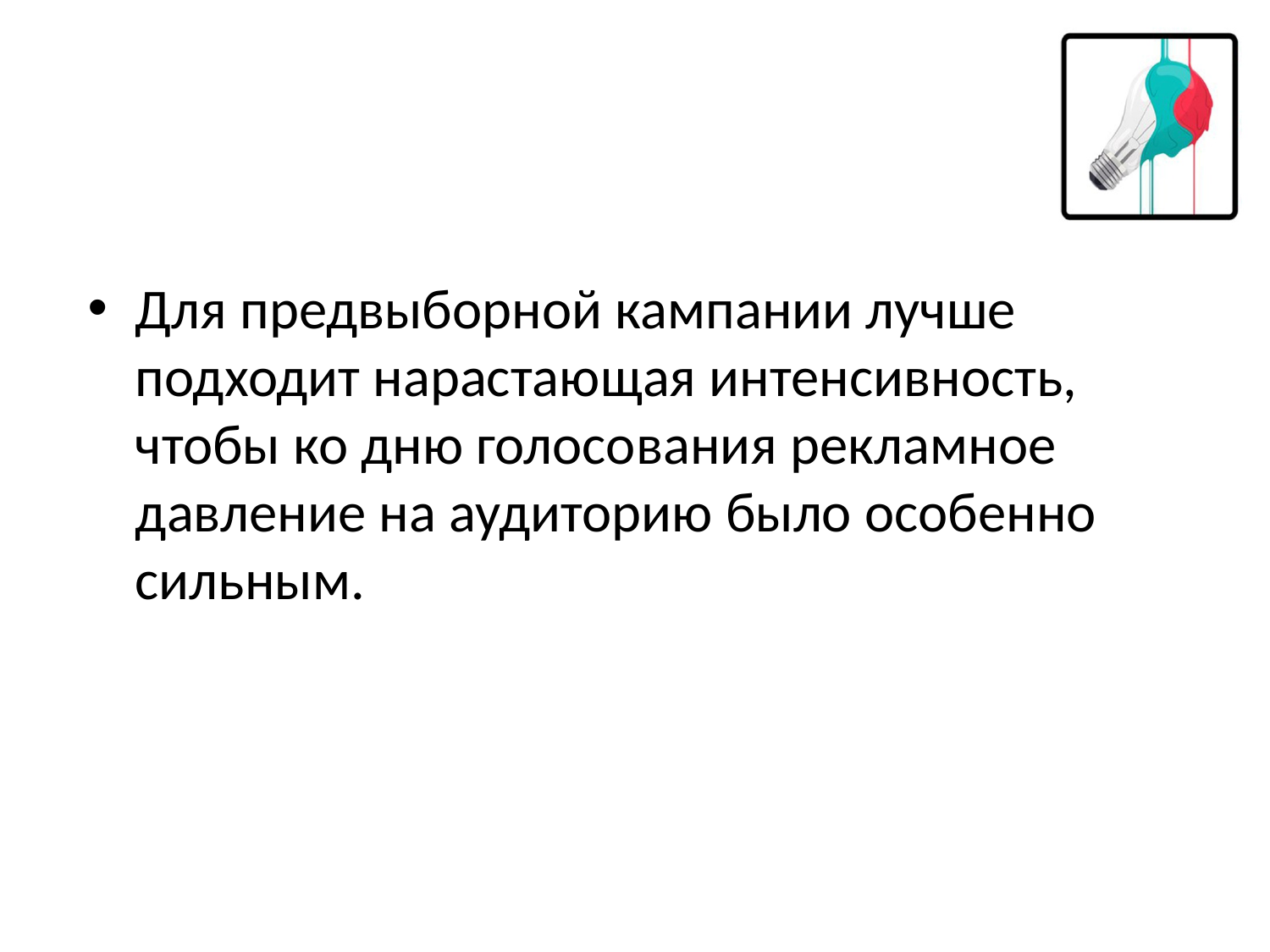

Для предвыборной кампании лучше подходит нарастающая интенсивность, чтобы ко дню голосования рекламное давление на аудиторию было особенно сильным.